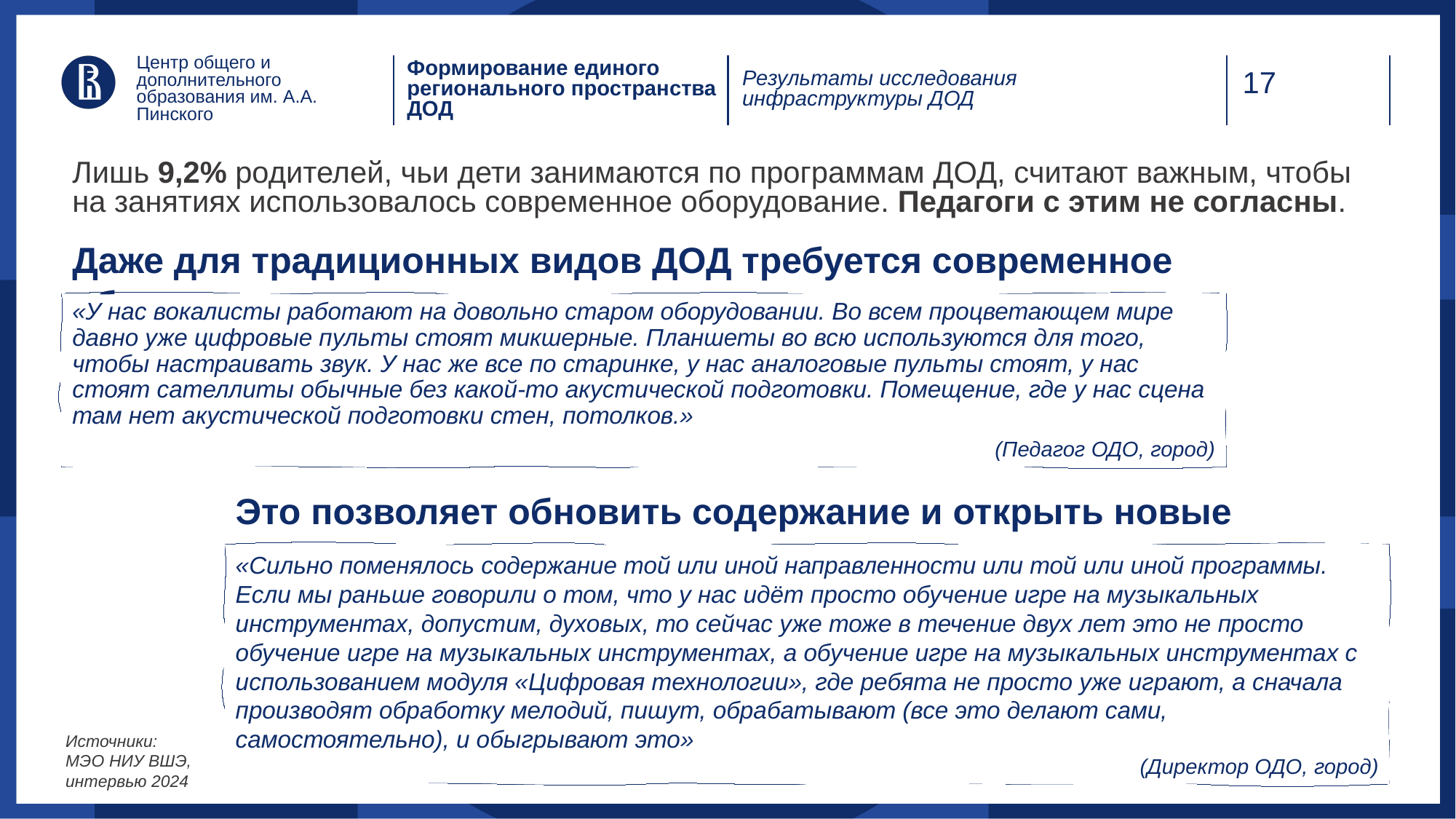

Центр общего и дополнительного образования им. А.А. Пинского
Формирование единого регионального пространства ДОД
Результаты исследования
инфраструктуры ДОД
Лишь 9,2% родителей, чьи дети занимаются по программам ДОД, считают важным, чтобы на занятиях использовалось современное оборудование. Педагоги с этим не согласны.
Даже для традиционных видов ДОД требуется современное оборудование
«У нас вокалисты работают на довольно старом оборудовании. Во всем процветающем мире давно уже цифровые пульты стоят микшерные. Планшеты во всю используются для того, чтобы настраивать звук. У нас же все по старинке, у нас аналоговые пульты стоят, у нас стоят сателлиты обычные без какой-то акустической подготовки. Помещение, где у нас сцена там нет акустической подготовки стен, потолков.»
(Педагог ОДО, город)
Это позволяет обновить содержание и открыть новые программы
«Сильно поменялось содержание той или иной направленности или той или иной программы. Если мы раньше говорили о том, что у нас идёт просто обучение игре на музыкальных инструментах, допустим, духовых, то сейчас уже тоже в течение двух лет это не просто обучение игре на музыкальных инструментах, а обучение игре на музыкальных инструментах с использованием модуля «Цифровая технологии», где ребята не просто уже играют, а сначала производят обработку мелодий, пишут, обрабатывают (все это делают сами, самостоятельно), и обыгрывают это»
(Директор ОДО, город)
Источники: МЭО НИУ ВШЭ, интервью 2024